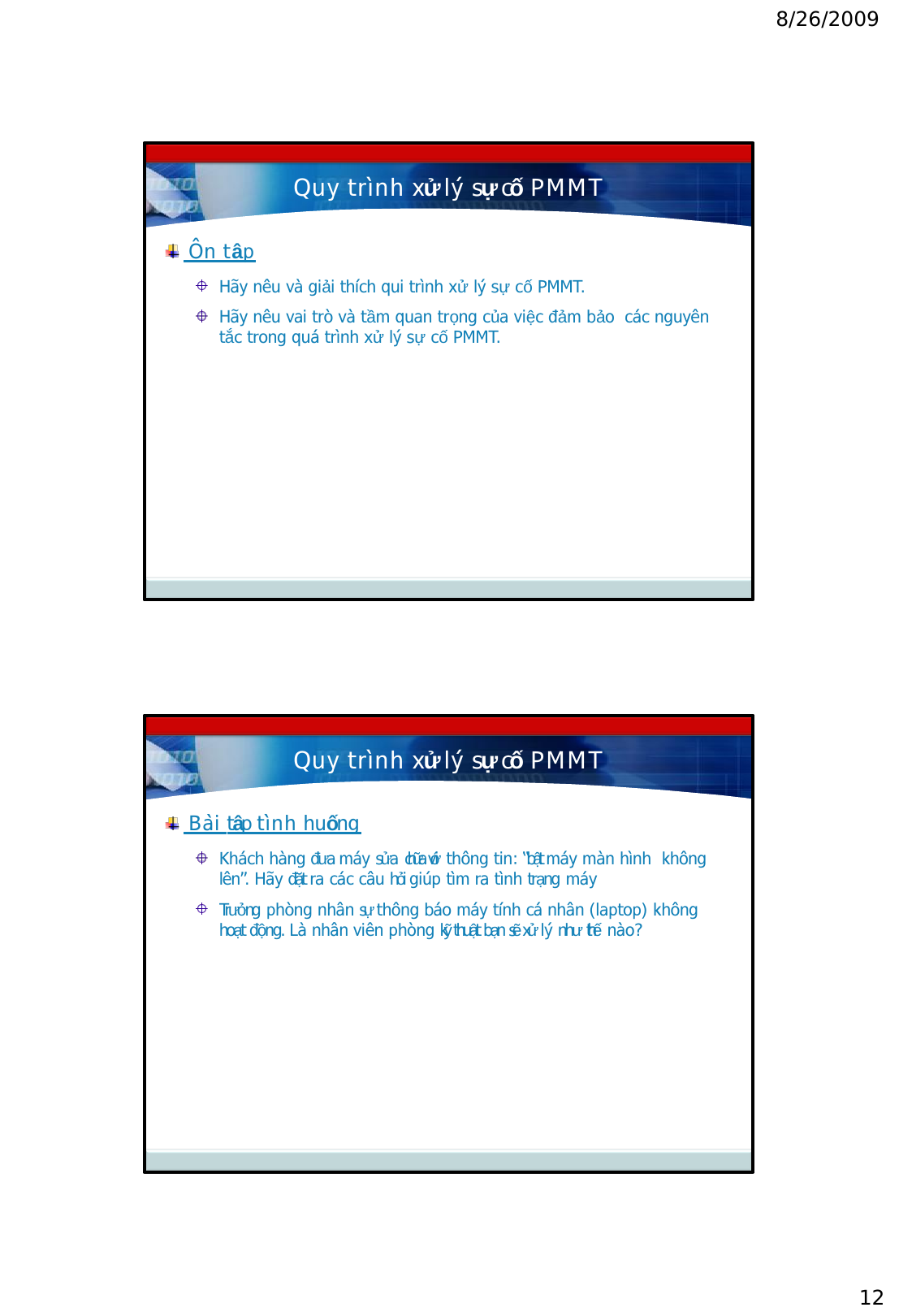

8/26/2009

Quy trình xử lý sự cố PMMT

 Ôn tập
Hãy nêu và giải thích qui trình xử lý sự cố PMMT.
Hãy nêu vai trò và tầm quan trọng của việc đảm bảo  các nguyên  tắc trong quá trình xử lý sự cố PMMT.

Quy trình xử lý sự cố PMMT

 Bài tập tình huống
Khách hàng đưa máy sửa chữa với thông tin: “bật máy màn hình  không lên”. Hãy đặt ra các câu hỏi giúp tìm ra tình trạng máy
Trưởng phòng nhân sự thông báo máy tính cá nhân (laptop) không  hoạt động. Là nhân viên phòng kỹ thuật bạn sẽ xử lý như thế nào?

12